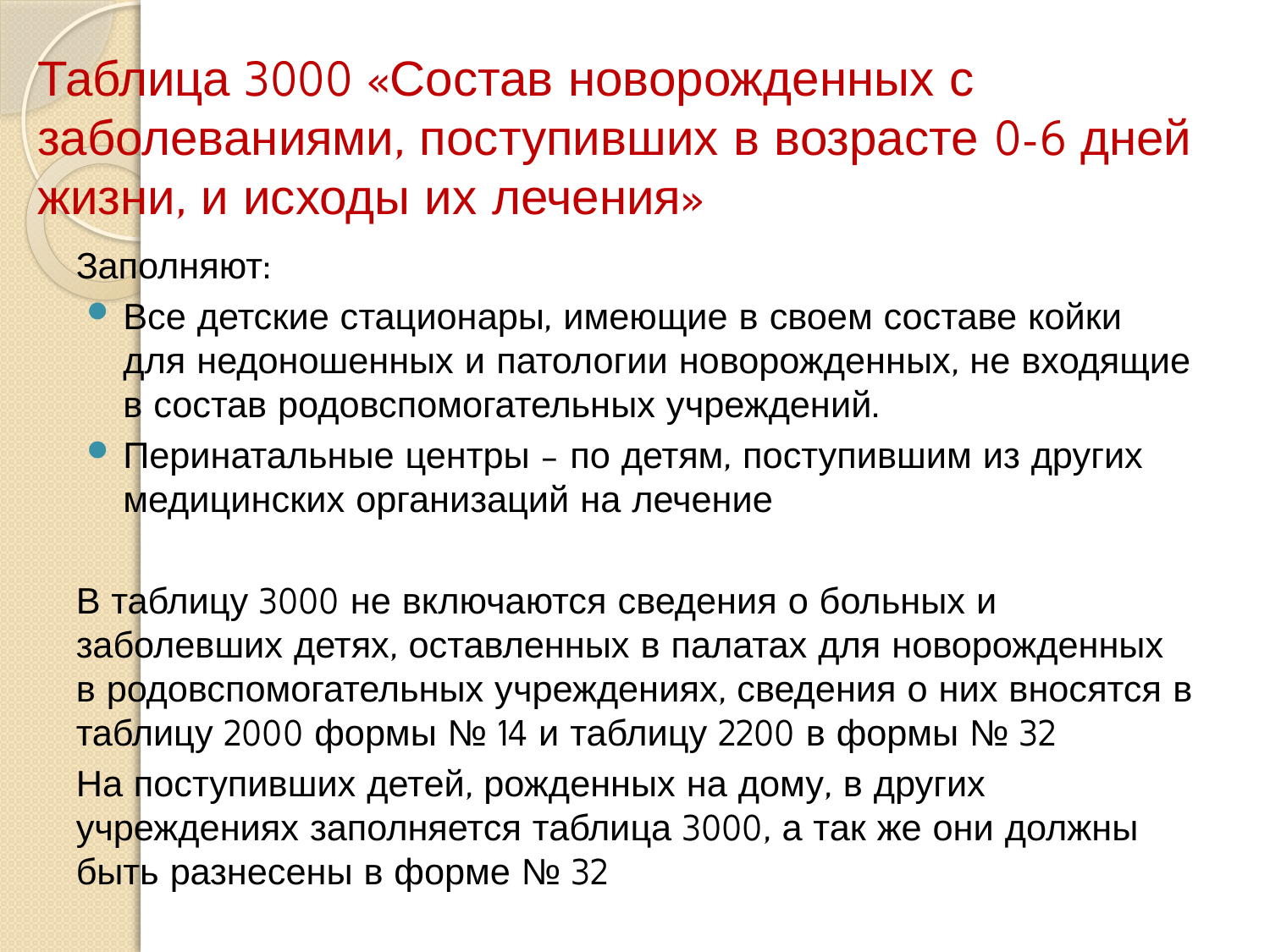

# Таблица 3000 «Состав новорожденных с заболеваниями, поступивших в возрасте 0-6 дней жизни, и исходы их лечения»
Заполняют:
Все детские стационары, имеющие в своем составе койки для недоношенных и патологии новорожденных, не входящие в состав родовспомогательных учреждений.
Перинатальные центры – по детям, поступившим из других медицинских организаций на лечение

В таблицу 3000 не включаются сведения о больных и заболевших детях, оставленных в палатах для новорожденных в родовспомогательных учреждениях, сведения о них вносятся в таблицу 2000 формы № 14 и таблицу 2200 в формы № 32
На поступивших детей, рожденных на дому, в других учреждениях заполняется таблица 3000, а так же они должны быть разнесены в форме № 32